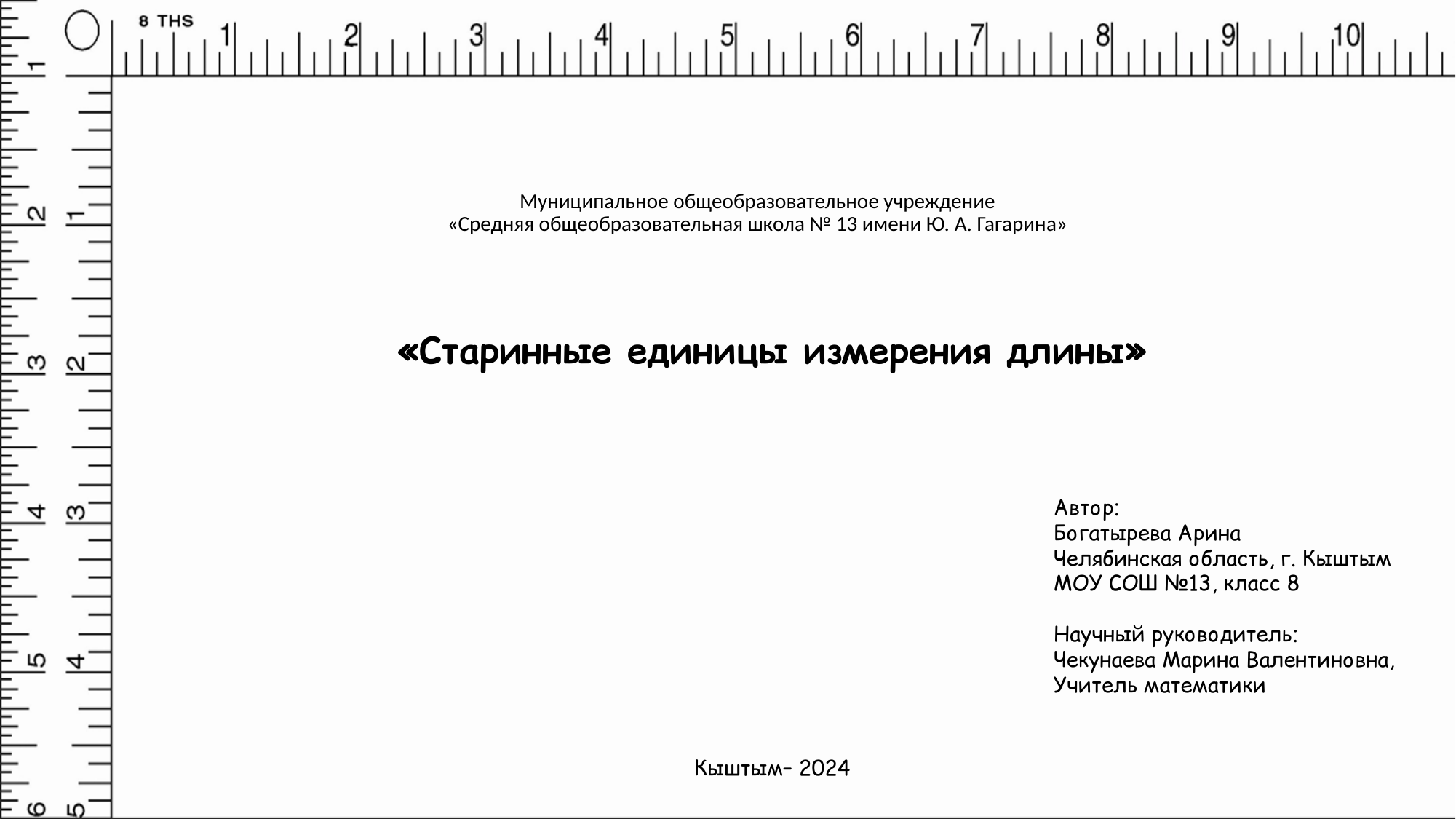

# Муниципальное общеобразовательное учреждение «Средняя общеобразовательная школа № 13 имени Ю. А. Гагарина»
«Старинные единицы измерения длины»

Автор:
Богатырева Арина
Челябинская область, г. Кыштым
МОУ СОШ №13, класс 8

Научный руководитель:
Чекунаева Марина Валентиновна,
Учитель математики
Кыштым– 2024